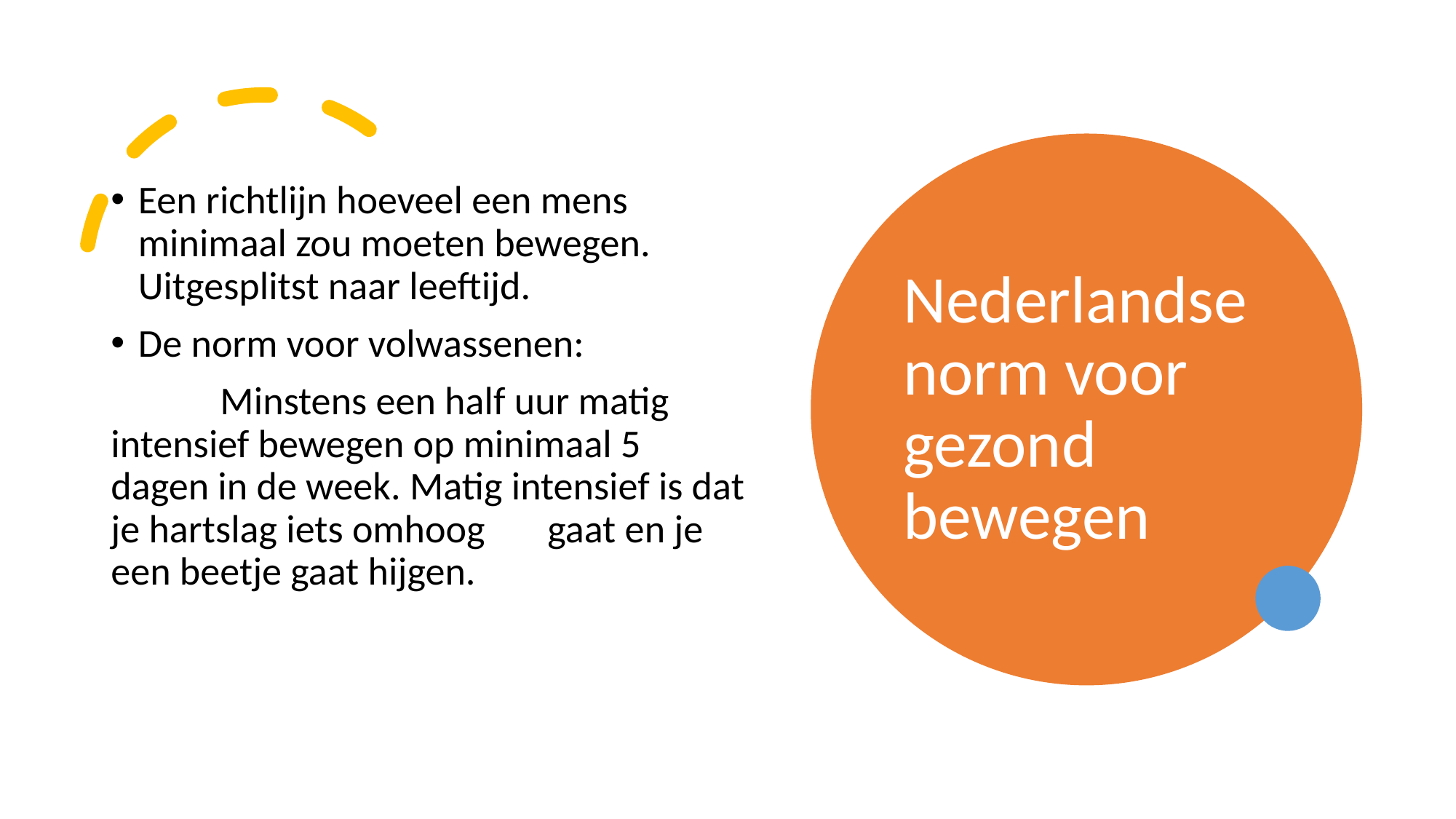

# Nederlandse norm voor gezond bewegen
Een richtlijn hoeveel een mens minimaal zou moeten bewegen. Uitgesplitst naar leeftijd.
De norm voor volwassenen:
	Minstens een half uur matig intensief bewegen op minimaal 5 	dagen in de week. Matig intensief is dat je hartslag iets omhoog 	gaat en je een beetje gaat hijgen.